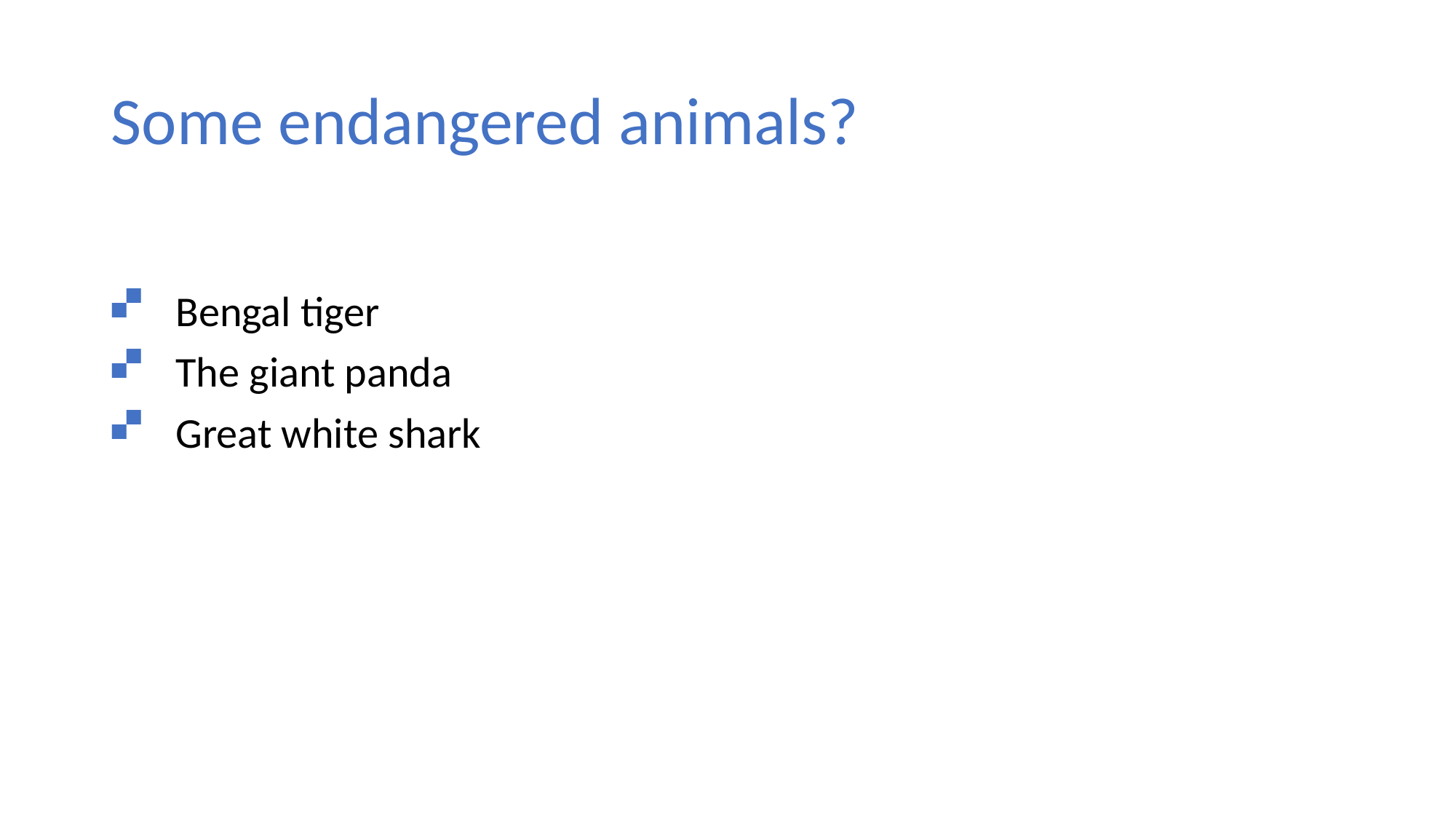

# Some endangered animals?

Bengal tiger
The giant panda
Great white shark